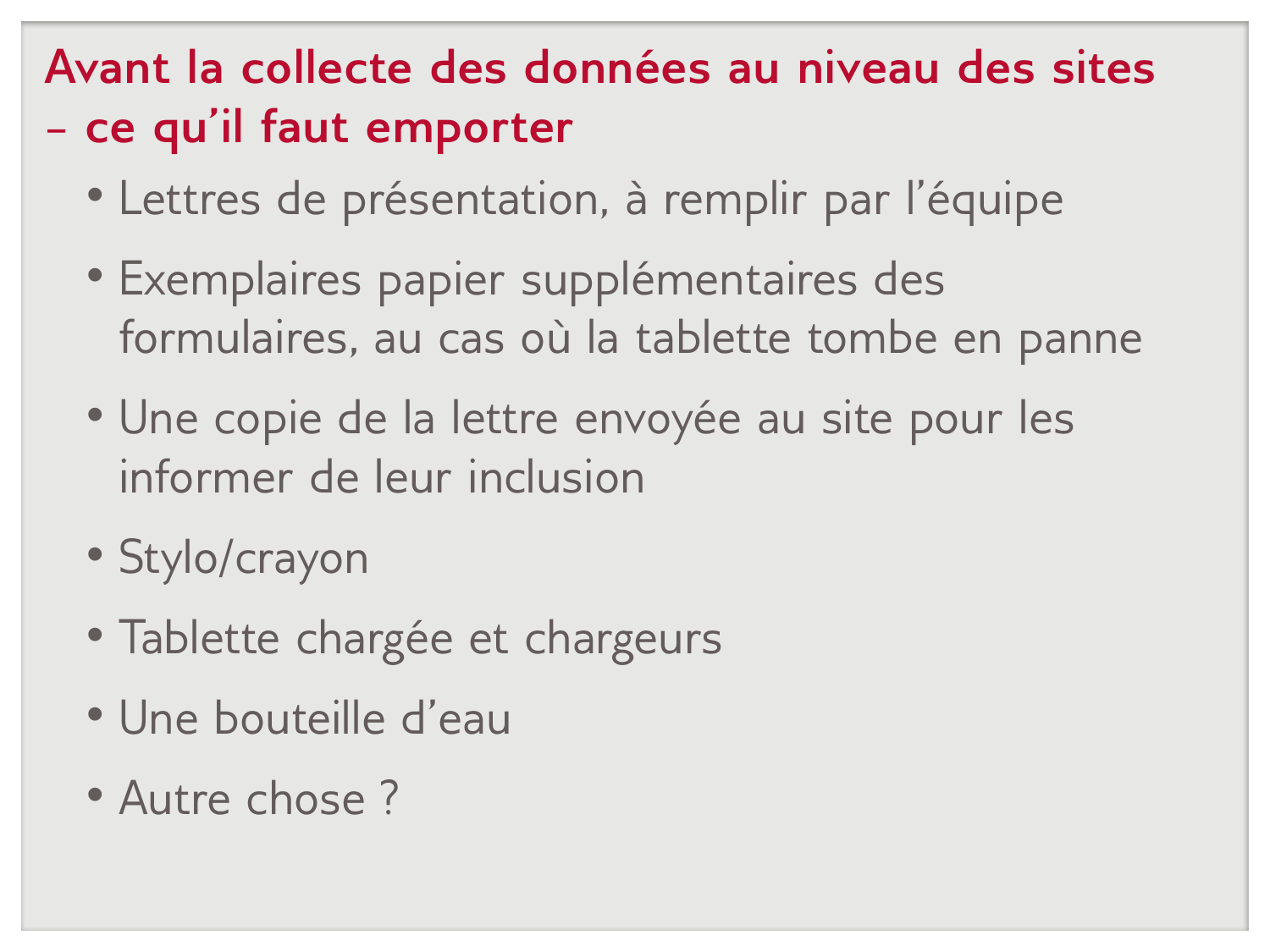

# Avant la collecte des données au niveau des sites – ce qu’il faut emporter
Lettres de présentation, à remplir par l’équipe
Exemplaires papier supplémentaires des formulaires, au cas où la tablette tombe en panne
Une copie de la lettre envoyée au site pour les informer de leur inclusion
Stylo/crayon
Tablette chargée et chargeurs
Une bouteille d’eau
Autre chose ?